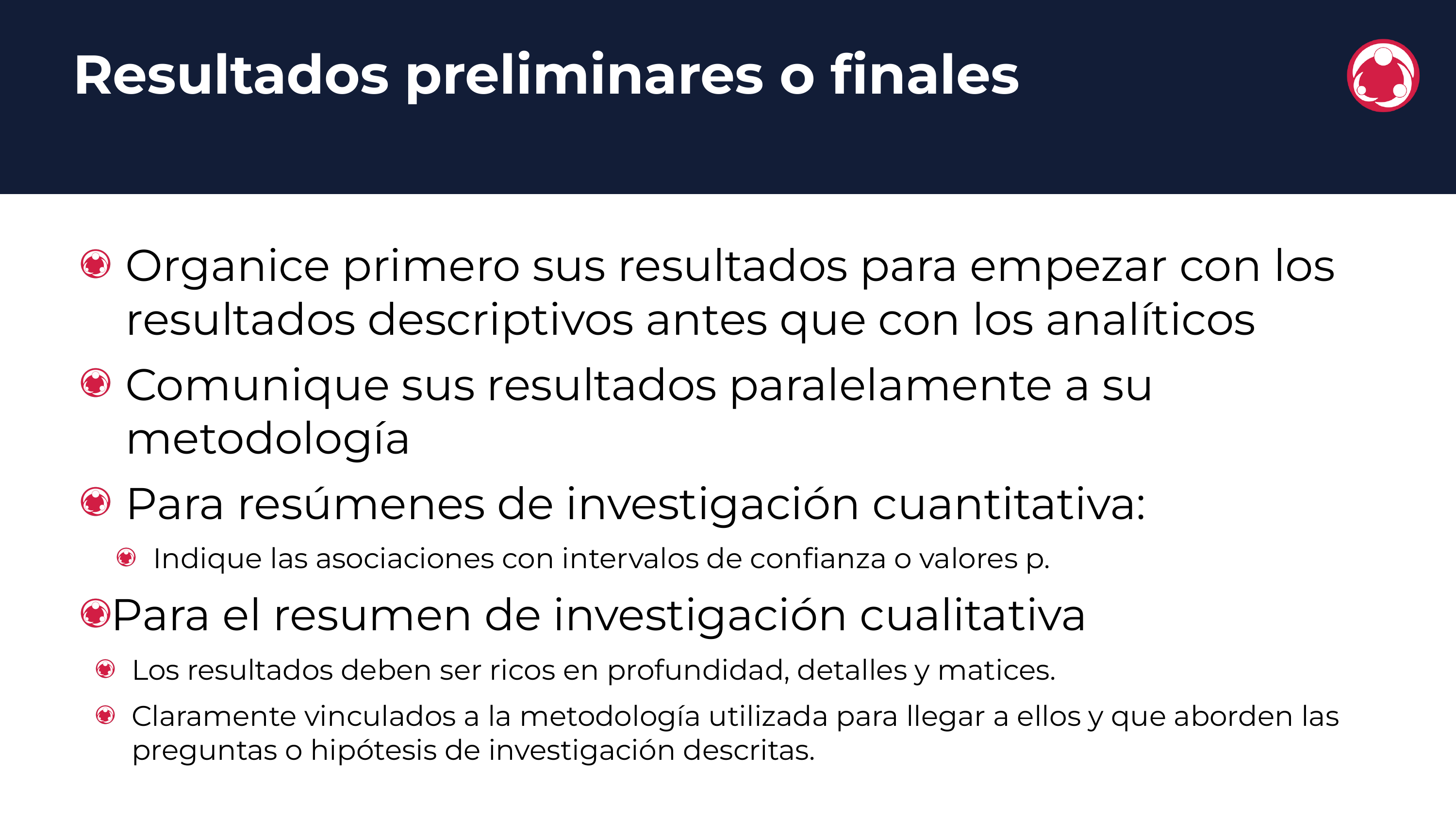

Resultados preliminares o finales

Organice primero sus resultados para empezar con los resultados descriptivos antes que con los analíticos
Comunique sus resultados paralelamente a su metodología
Para resúmenes de investigación cuantitativa:
Indique las asociaciones con intervalos de confianza o valores p.
Para el resumen de investigación cualitativa
Los resultados deben ser ricos en profundidad, detalles y matices.
Claramente vinculados a la metodología utilizada para llegar a ellos y que aborden las preguntas o hipótesis de investigación descritas.